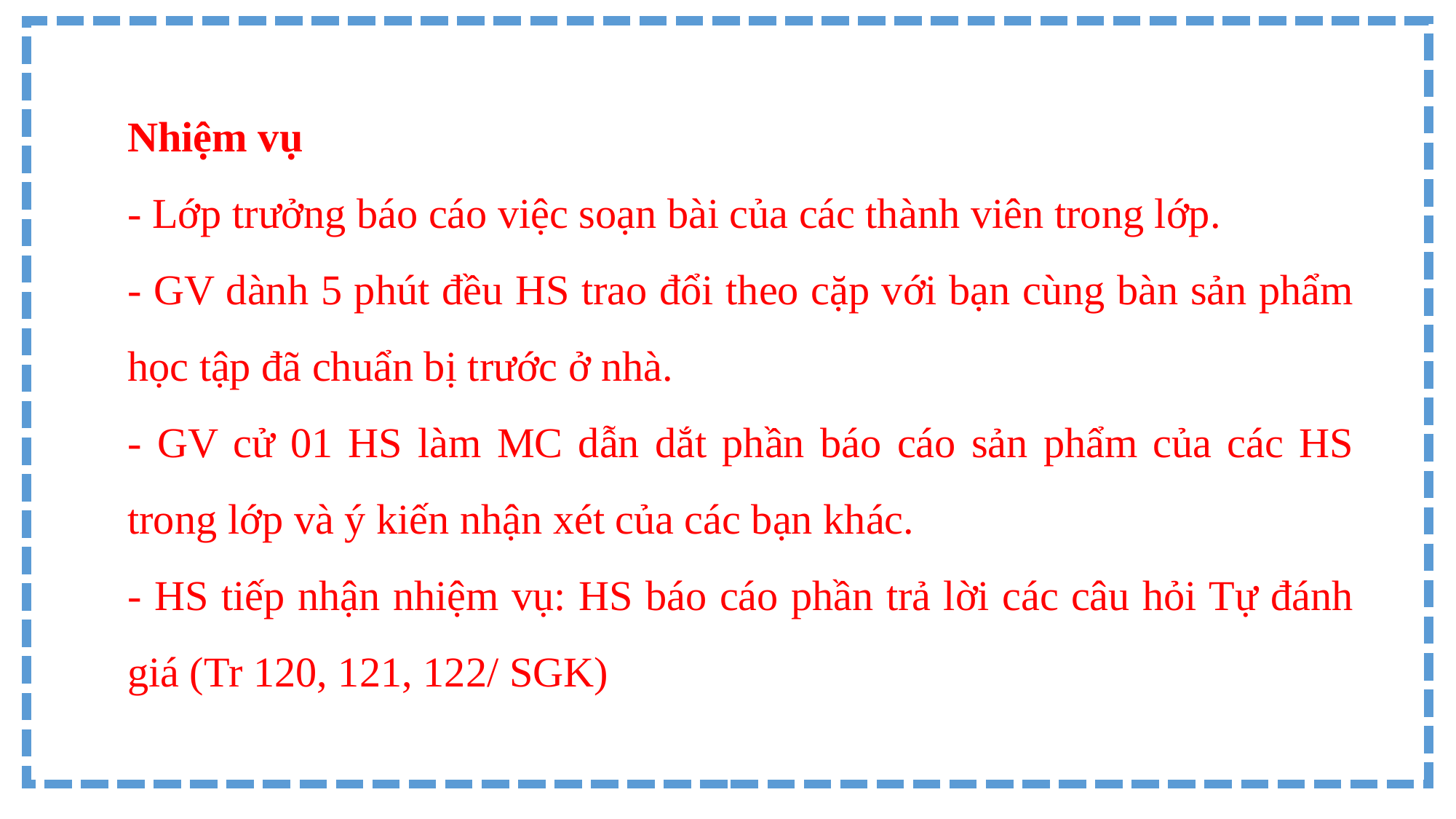

Nhiệm vụ
- Lớp trưởng báo cáo việc soạn bài của các thành viên trong lớp.
- GV dành 5 phút đều HS trao đổi theo cặp với bạn cùng bàn sản phẩm học tập đã chuẩn bị trước ở nhà.
- GV cử 01 HS làm MC dẫn dắt phần báo cáo sản phẩm của các HS trong lớp và ý kiến nhận xét của các bạn khác.
- HS tiếp nhận nhiệm vụ: HS báo cáo phần trả lời các câu hỏi Tự đánh giá (Tr 120, 121, 122/ SGK)